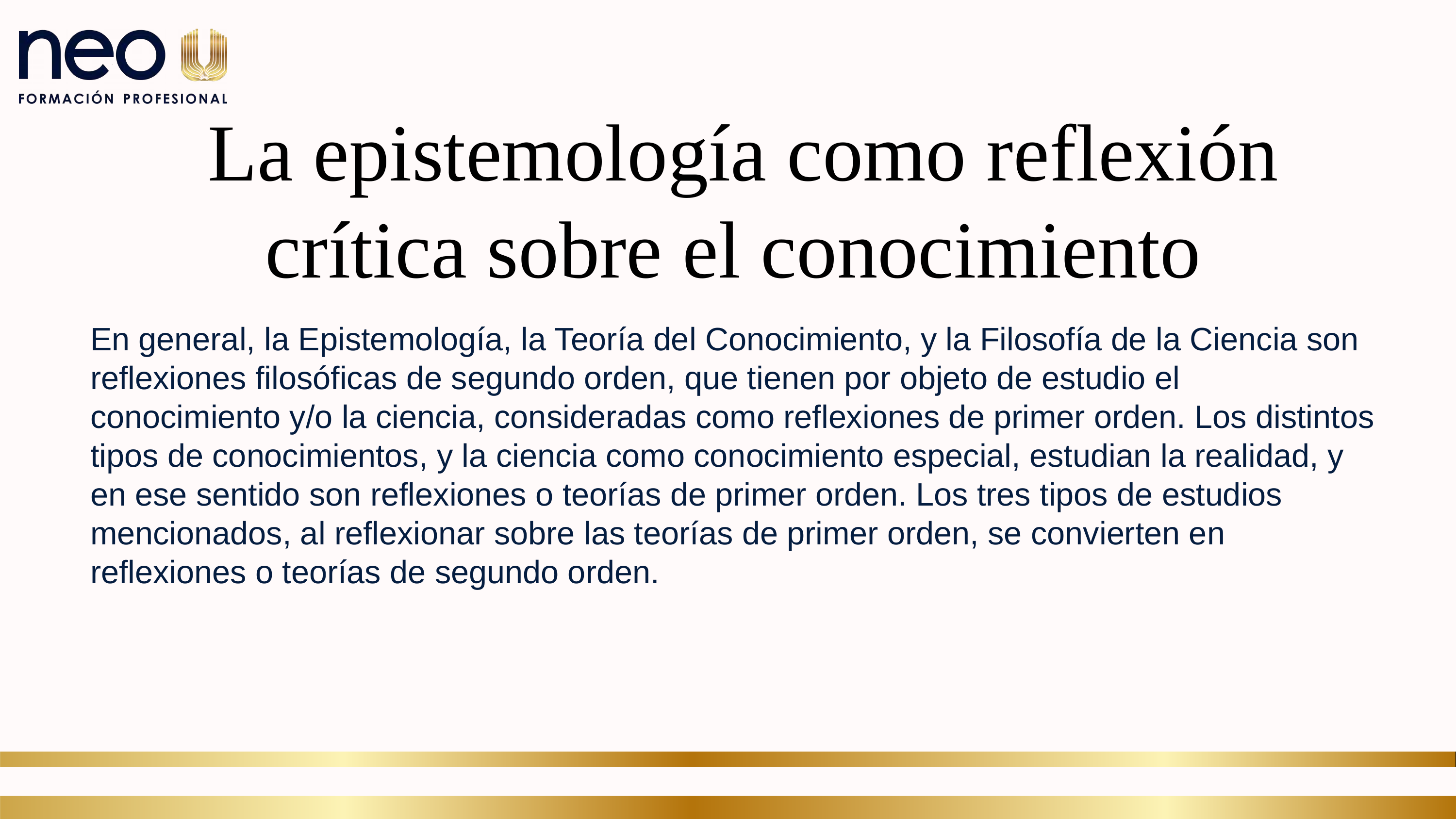

# La epistemología como reflexión crítica sobre el conocimiento
En general, la Epistemología, la Teoría del Conocimiento, y la Filosofía de la Ciencia son
reflexiones filosóficas de segundo orden, que tienen por objeto de estudio el conocimiento y/o la ciencia, consideradas como reflexiones de primer orden. Los distintos tipos de conocimientos, y la ciencia como conocimiento especial, estudian la realidad, y en ese sentido son reflexiones o teorías de primer orden. Los tres tipos de estudios mencionados, al reflexionar sobre las teorías de primer orden, se convierten en reflexiones o teorías de segundo orden.